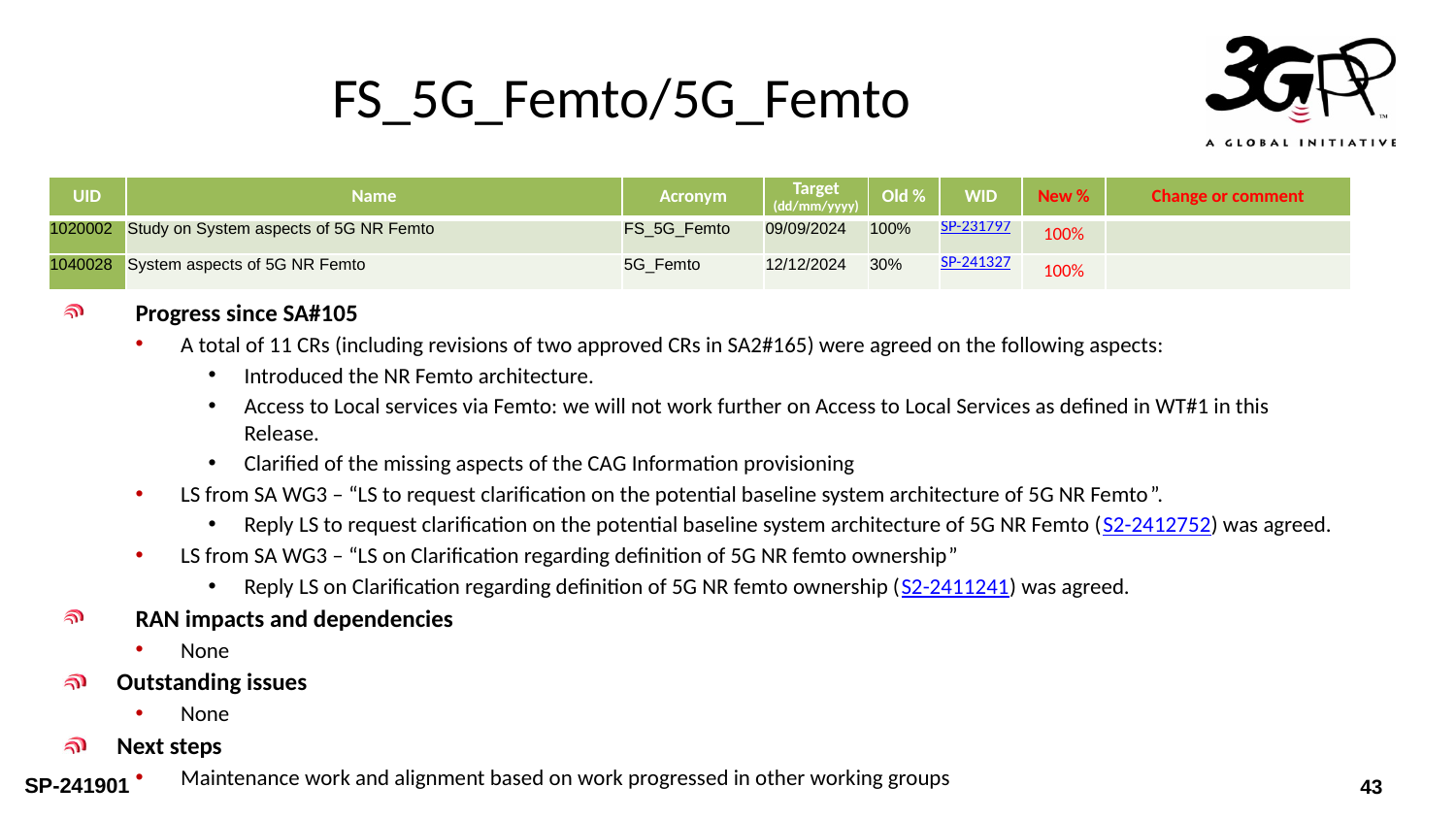

# FS_5G_Femto/5G_Femto
| UID | Name | Acronym | Target (dd/mm/yyyy) | Old % | WID | New % | Change or comment |
| --- | --- | --- | --- | --- | --- | --- | --- |
| 1020002 | Study on System aspects of 5G NR Femto | FS\_5G\_Femto | 09/09/2024 | 100% | SP-231797 | 100% |  |
| 1040028 | System aspects of 5G NR Femto | 5G\_Femto | 12/12/2024 | 30% | SP-241327 | 100% |  |
Progress since SA#105
A total of 11 CRs (including revisions of two approved CRs in SA2#165) were agreed on the following aspects:
Introduced the NR Femto architecture.
Access to Local services via Femto: we will not work further on Access to Local Services as defined in WT#1 in this Release.
Clarified of the missing aspects of the CAG Information provisioning
LS from SA WG3 – “LS to request clarification on the potential baseline system architecture of 5G NR Femto”.
Reply LS to request clarification on the potential baseline system architecture of 5G NR Femto (S2-2412752) was agreed.
LS from SA WG3 – “LS on Clarification regarding definition of 5G NR femto ownership”
Reply LS on Clarification regarding definition of 5G NR femto ownership (S2-2411241) was agreed.
RAN impacts and dependencies
None
Outstanding issues
None
Next steps
Maintenance work and alignment based on work progressed in other working groups